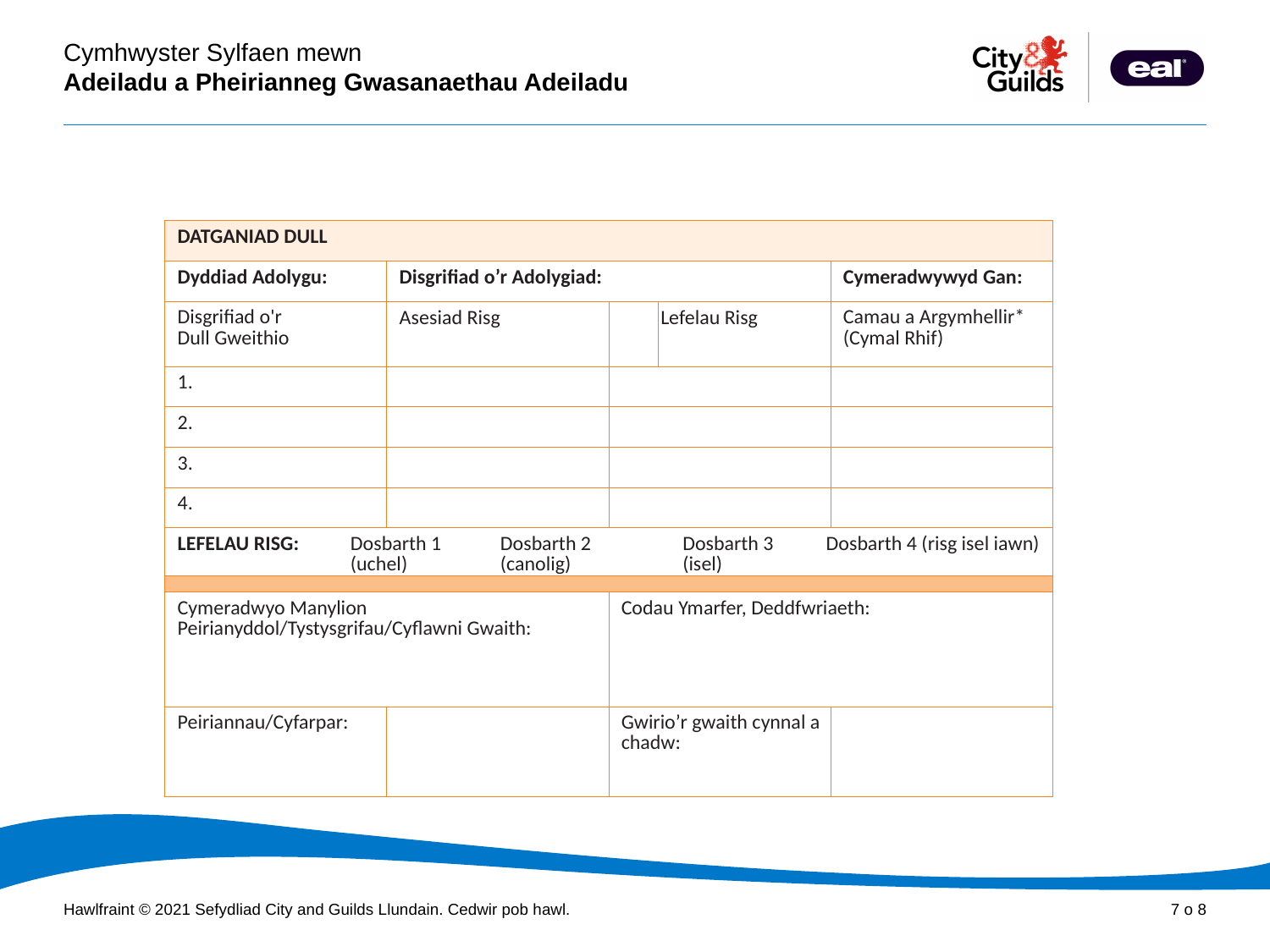

| DATGANIAD DULL |  |  |  |  |  |  |  |
| --- | --- | --- | --- | --- | --- | --- | --- |
| Dyddiad Adolygu: |  | Disgrifiad o’r Adolygiad: |  |  |  |  | Cymeradwywyd Gan: |
| Disgrifiad o'r Dull Gweithio |  | Asesiad Risg |  |  | Lefelau Risg |  | Camau a Argymhellir\* (Cymal Rhif) |
| 1. |  |  |  |  |  |  |  |
| 2. |  |  |  |  |  |  |  |
| 3. |  |  |  |  |  |  |  |
| 4. |  |  |  |  |  |  |  |
| LEFELAU RISG: | Dosbarth 1 (uchel) |  | Dosbarth 2 (canolig) |  | Dosbarth 3 (isel) | Dosbarth 4 (risg isel iawn) |  |
|  |  |  |  |  |  |  |  |
| Cymeradwyo Manylion Peirianyddol/Tystysgrifau/Cyflawni Gwaith: |  |  |  | Codau Ymarfer, Deddfwriaeth: |  |  |  |
| Peiriannau/Cyfarpar: |  |  |  | Gwirio’r gwaith cynnal a chadw: |  |  |  |